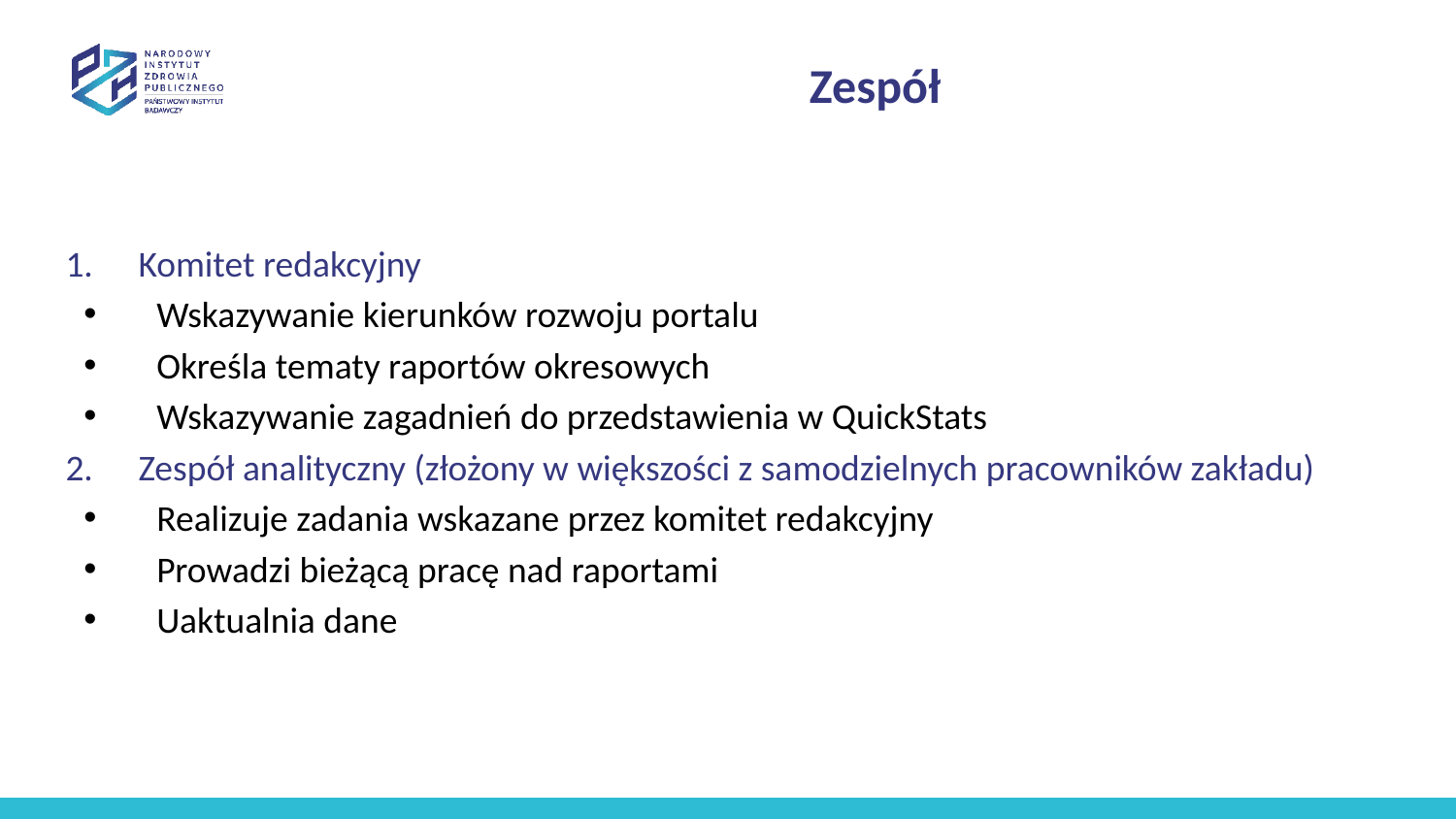

# Zespół
Komitet redakcyjny
Wskazywanie kierunków rozwoju portalu
Określa tematy raportów okresowych
Wskazywanie zagadnień do przedstawienia w QuickStats
Zespół analityczny (złożony w większości z samodzielnych pracowników zakładu)
Realizuje zadania wskazane przez komitet redakcyjny
Prowadzi bieżącą pracę nad raportami
Uaktualnia dane